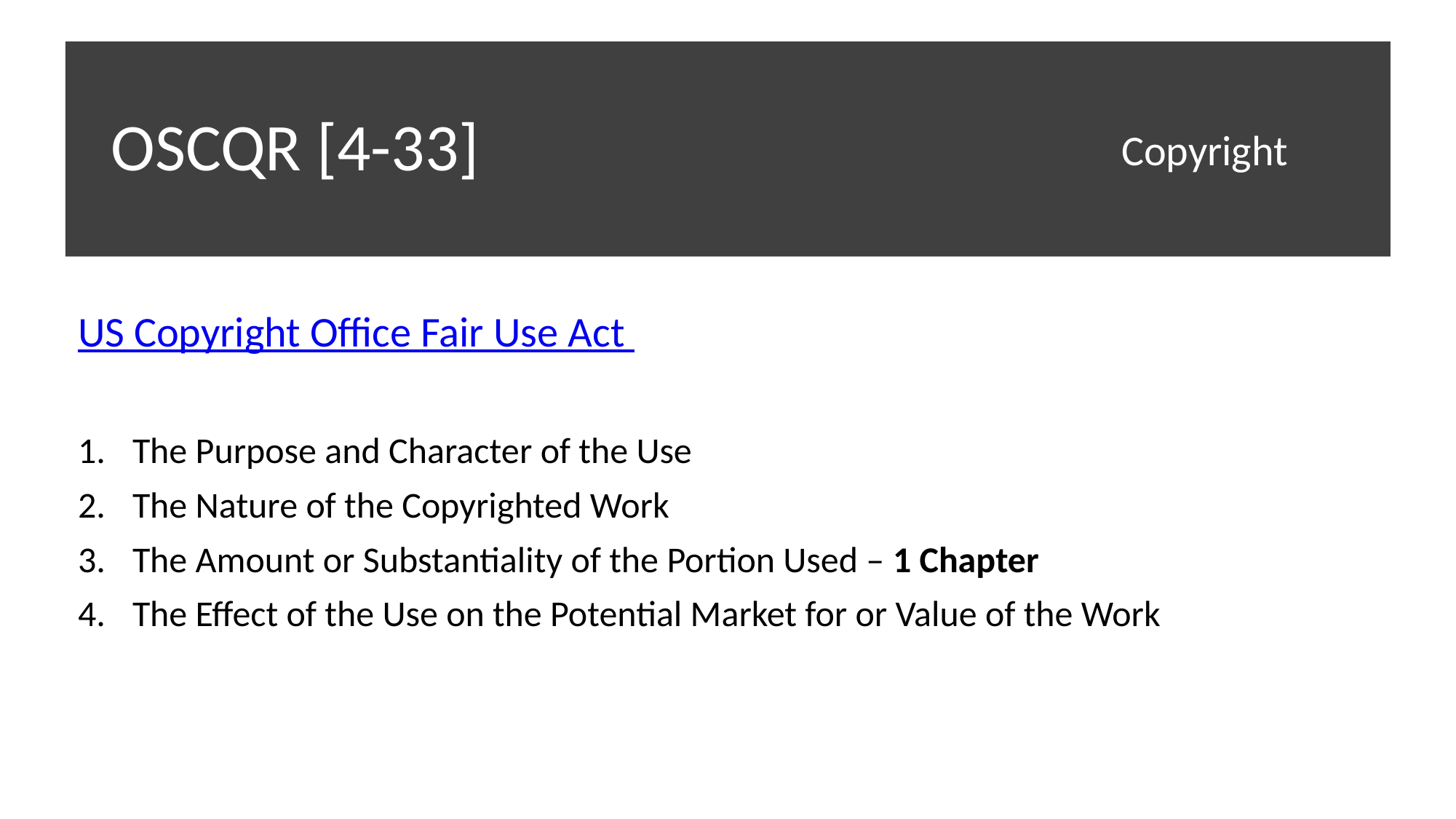

# OSCQR [4-33]
Copyright
US Copyright Office Fair Use Act

The Purpose and Character of the Use
The Nature of the Copyrighted Work
The Amount or Substantiality of the Portion Used – 1 Chapter
The Effect of the Use on the Potential Market for or Value of the Work